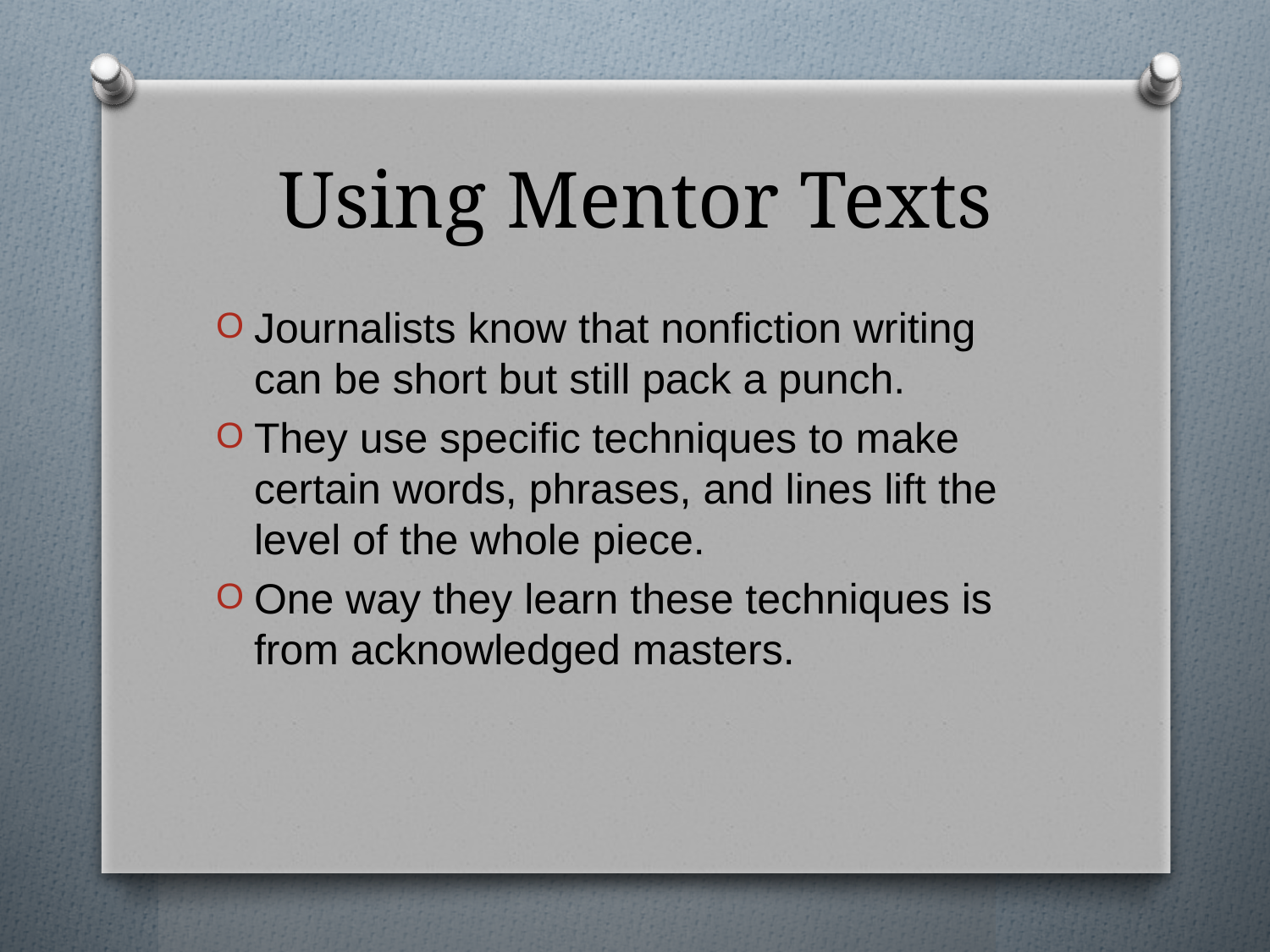

# Using Mentor Texts
Journalists know that nonfiction writing can be short but still pack a punch.
They use specific techniques to make certain words, phrases, and lines lift the level of the whole piece.
One way they learn these techniques is from acknowledged masters.